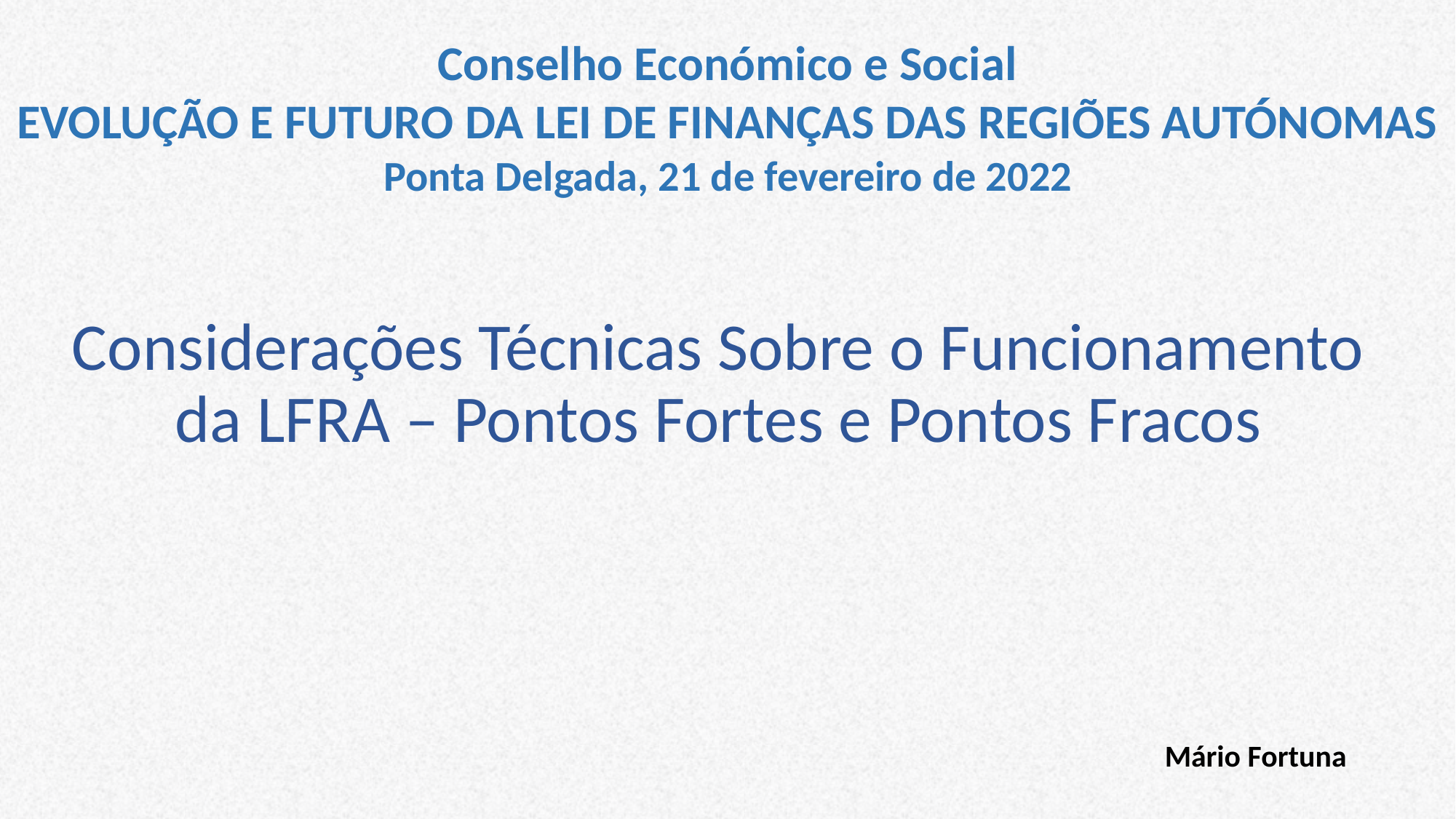

Conselho Económico e Social
EVOLUÇÃO E FUTURO DA LEI DE FINANÇAS DAS REGIÕES AUTÓNOMAS
Ponta Delgada, 21 de fevereiro de 2022
# Considerações Técnicas Sobre o Funcionamento da LFRA – Pontos Fortes e Pontos Fracos
Mário Fortuna